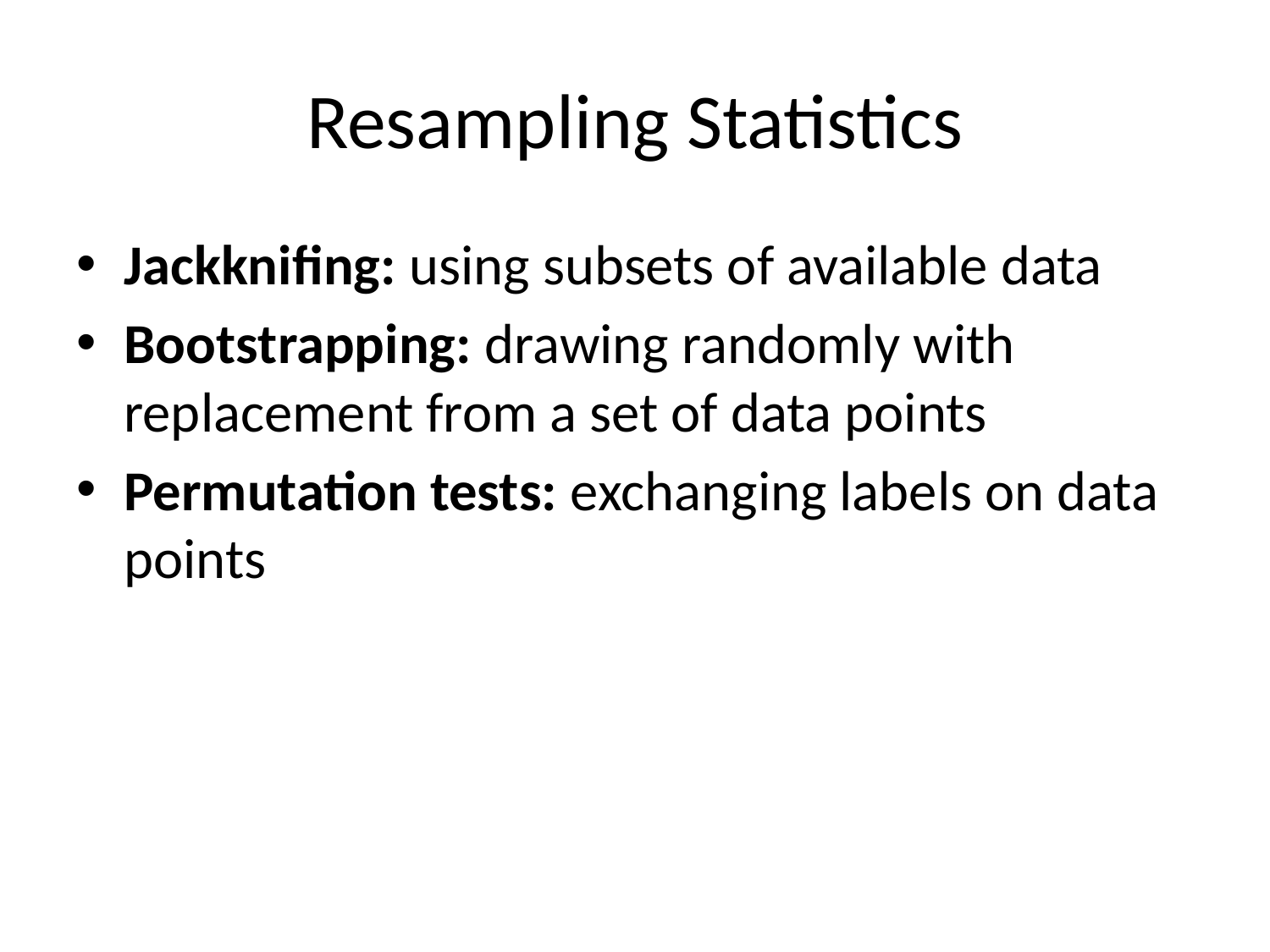

# Resampling Statistics
Jackknifing: using subsets of available data
Bootstrapping: drawing randomly with replacement from a set of data points
Permutation tests: exchanging labels on data points